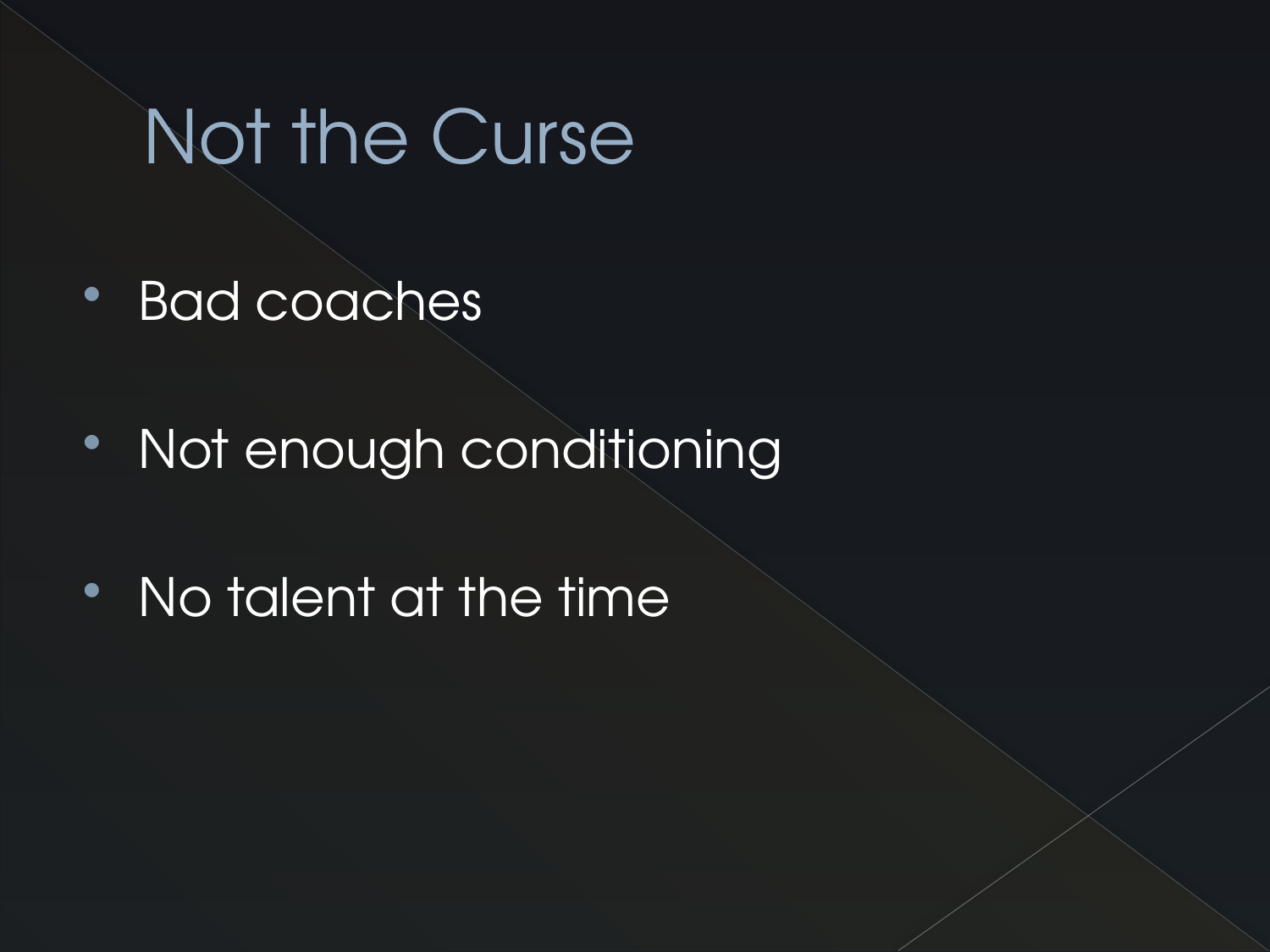

# Not the Curse
Bad coaches

Not enough conditioning

No talent at the time